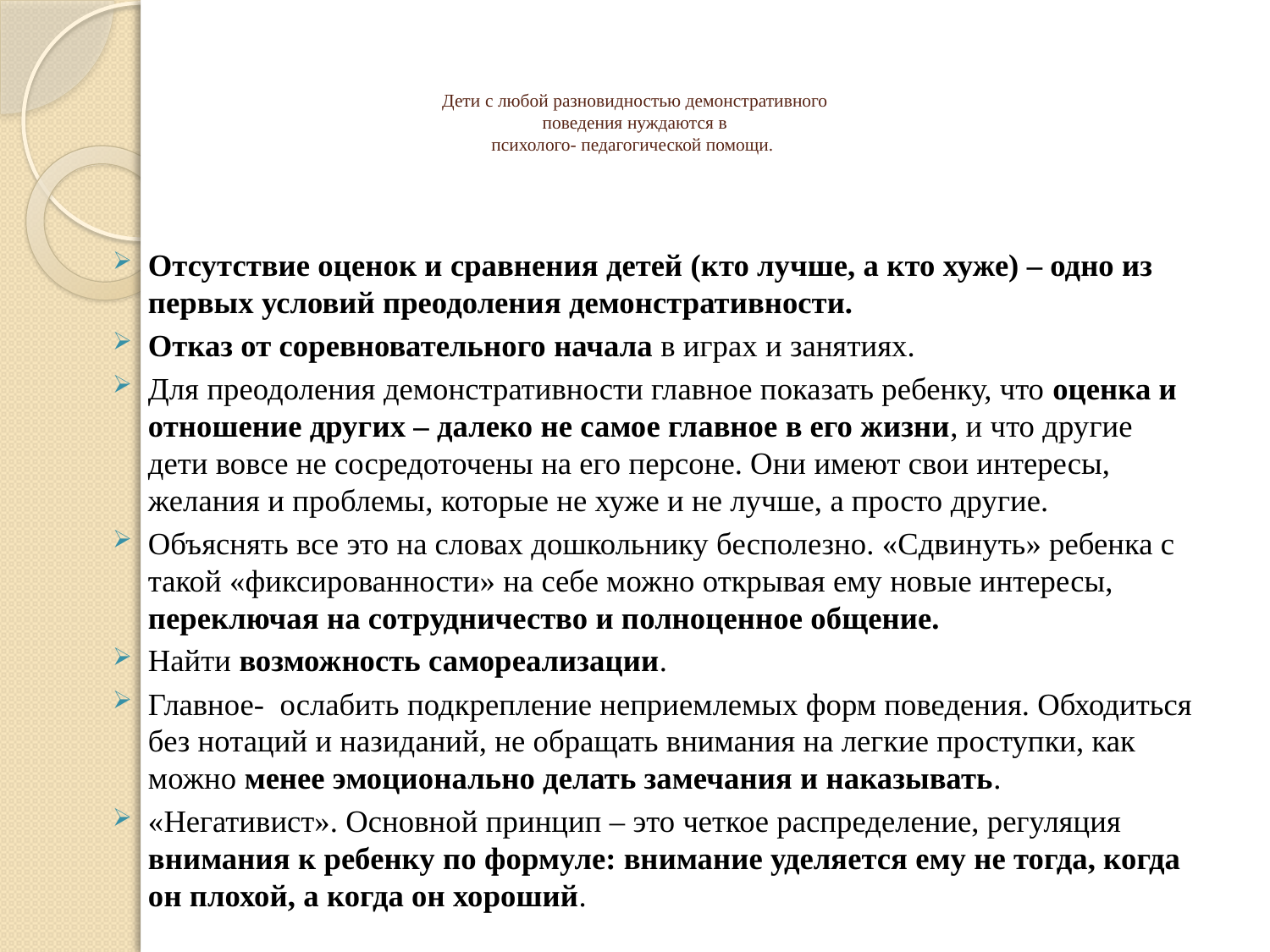

# Дети с любой разновидностью демонстративного поведения нуждаются в психолого- педагогической помощи.

Отсутствие оценок и сравнения детей (кто лучше, а кто хуже) – одно из первых условий преодоления демонстративности.
Отказ от соревновательного начала в играх и занятиях.
Для преодоления демонстративности главное показать ребенку, что оценка и отношение других – далеко не самое главное в его жизни, и что другие дети вовсе не сосредоточены на его персоне. Они имеют свои интересы, желания и проблемы, которые не хуже и не лучше, а просто другие.
Объяснять все это на словах дошкольнику бесполезно. «Сдвинуть» ребенка с такой «фиксированности» на себе можно открывая ему новые интересы, переключая на сотрудничество и полноценное общение.
Найти возможность самореализации.
Главное-  ослабить подкрепление неприемлемых форм поведения. Обходиться без нотаций и назиданий, не обращать внимания на легкие проступки, как можно менее эмоционально делать замечания и наказывать.
«Негативист». Основной принцип – это четкое распределение, регуляция внимания к ребенку по формуле: внимание уделяется ему не тогда, когда он плохой, а когда он хороший.